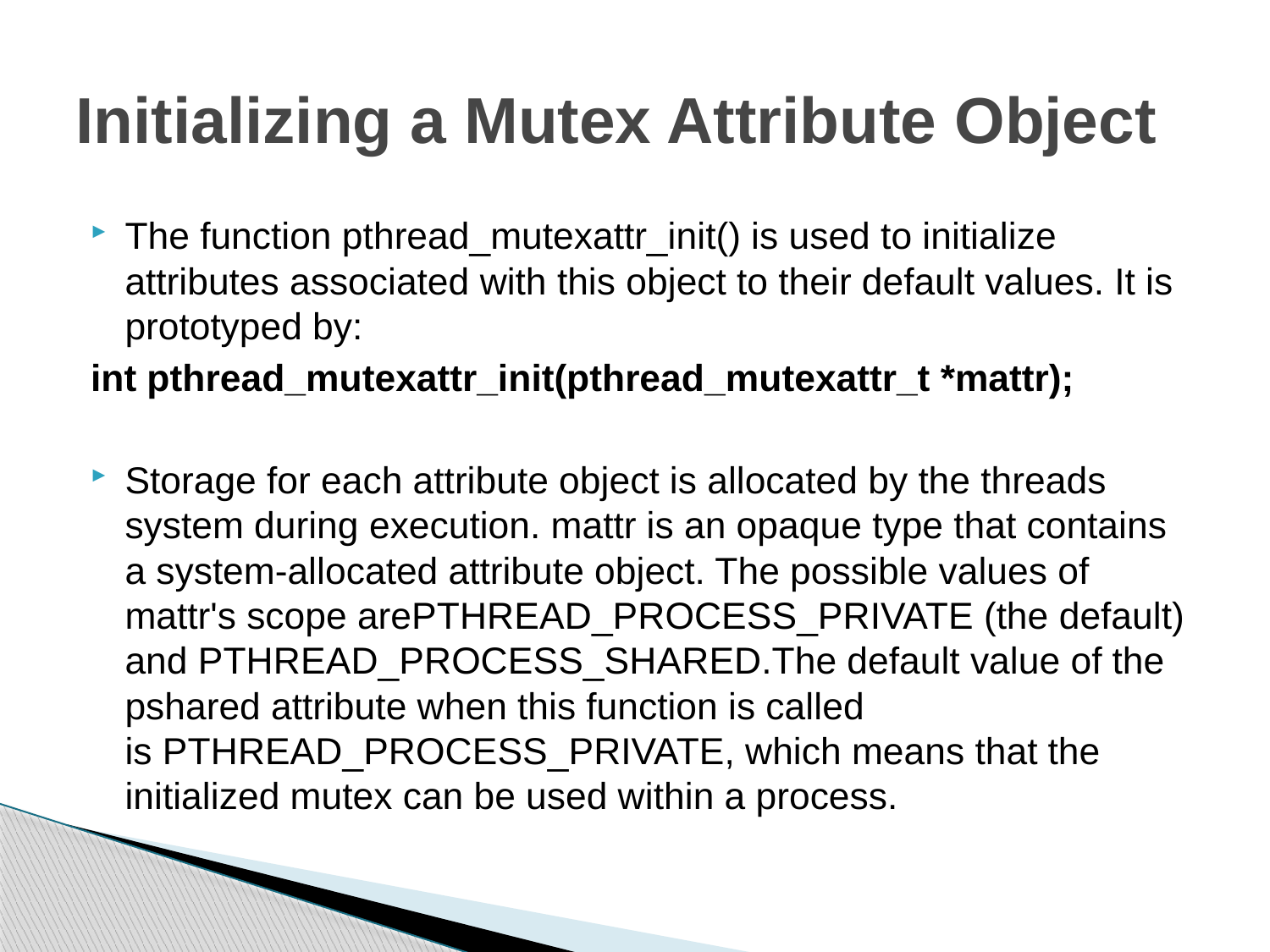

# Initializing a Mutex Attribute Object
The function pthread_mutexattr_init() is used to initialize attributes associated with this object to their default values. It is prototyped by:
int pthread_mutexattr_init(pthread_mutexattr_t *mattr);

Storage for each attribute object is allocated by the threads system during execution. mattr is an opaque type that contains a system-allocated attribute object. The possible values of mattr's scope arePTHREAD_PROCESS_PRIVATE (the default) and PTHREAD_PROCESS_SHARED.The default value of the pshared attribute when this function is called is PTHREAD_PROCESS_PRIVATE, which means that the initialized mutex can be used within a process.